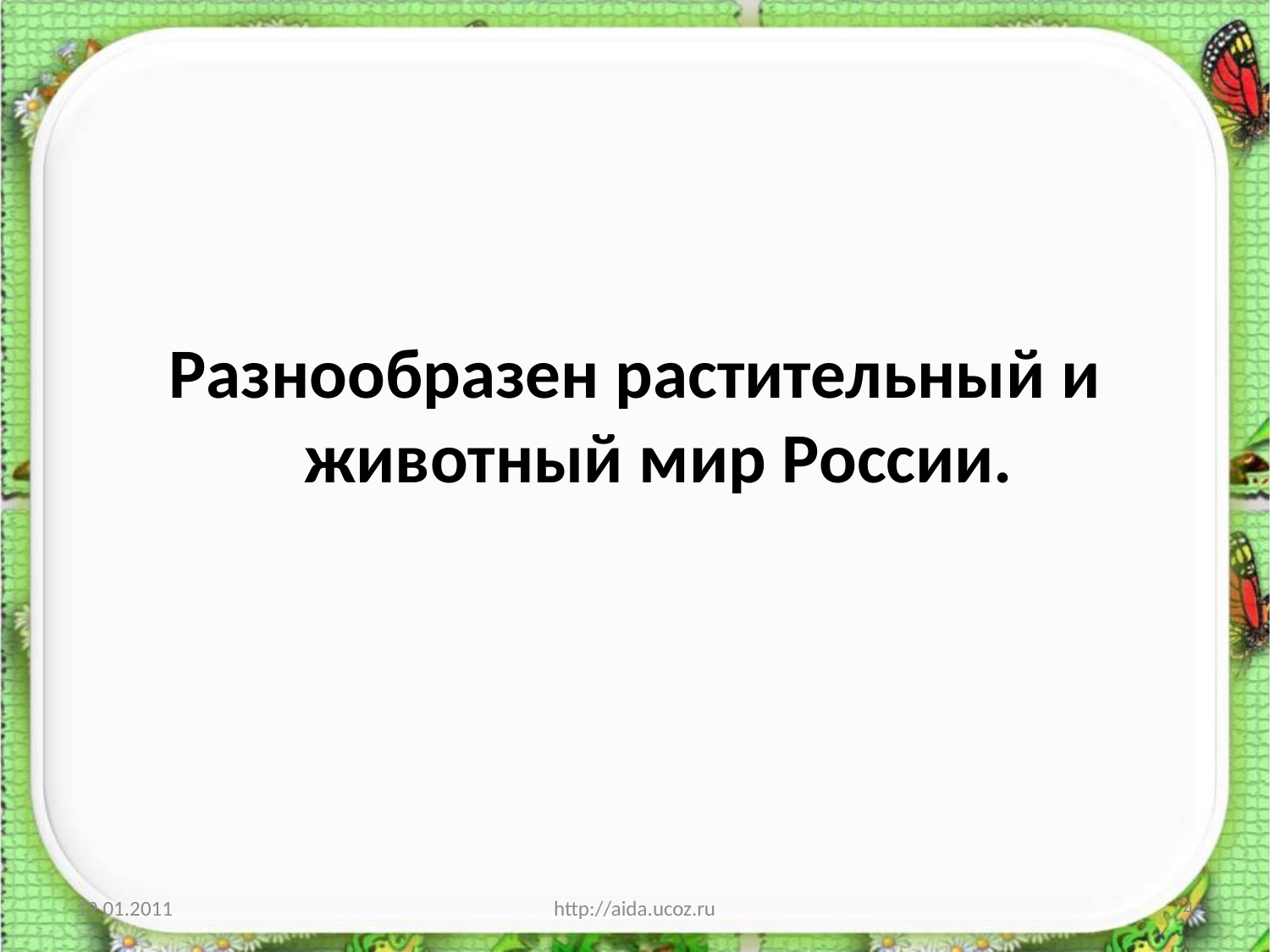

#

Разнообразен растительный и животный мир России.
19.01.2011
http://aida.ucoz.ru
4